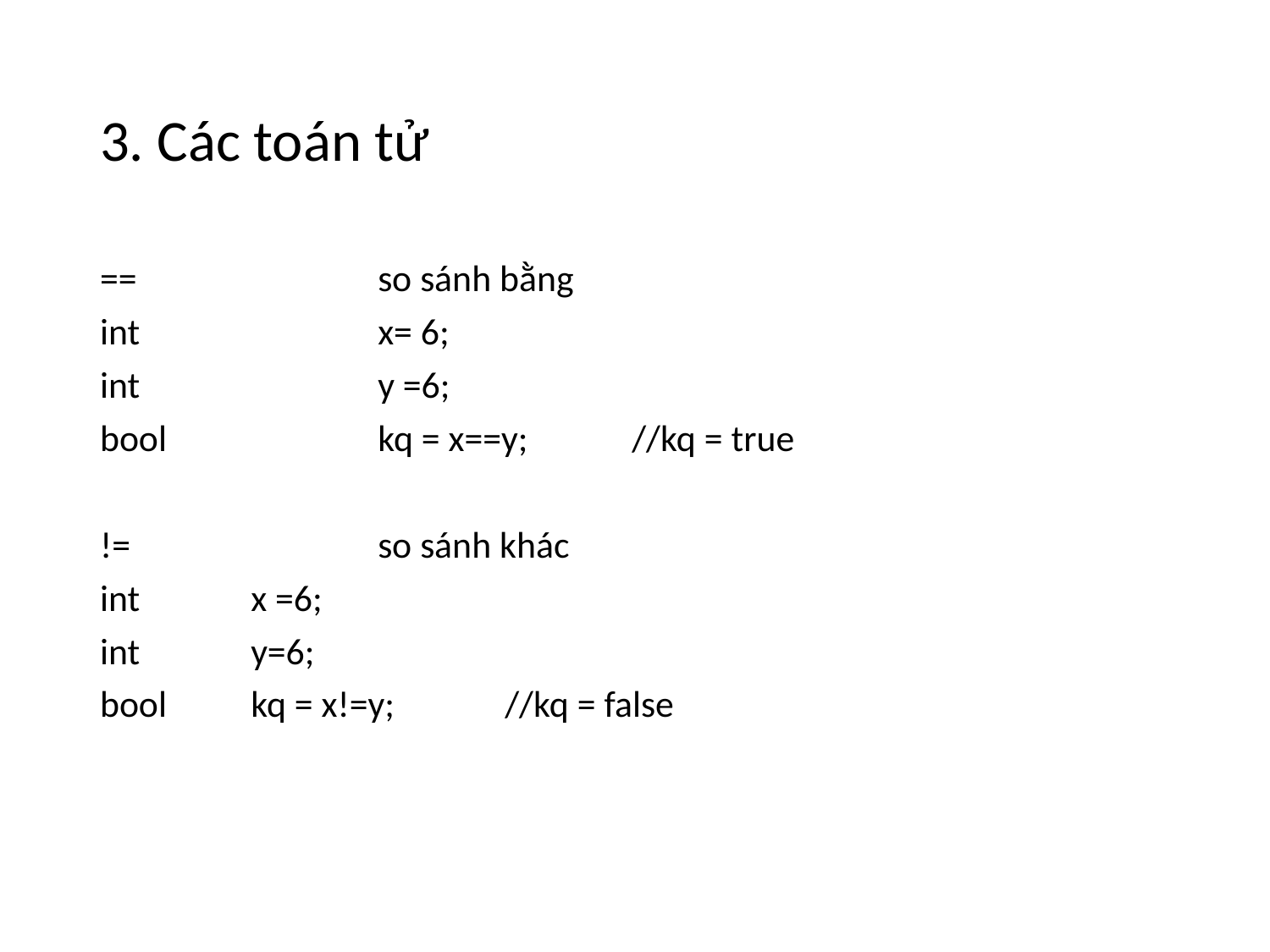

# 3. Các toán tử
==		so sánh bằng
int 		x= 6;
int		y =6;
bool 		kq = x==y;	//kq = true

!=		so sánh khác
int 	x =6;
int 	y=6;
bool 	kq = x!=y;	//kq = false